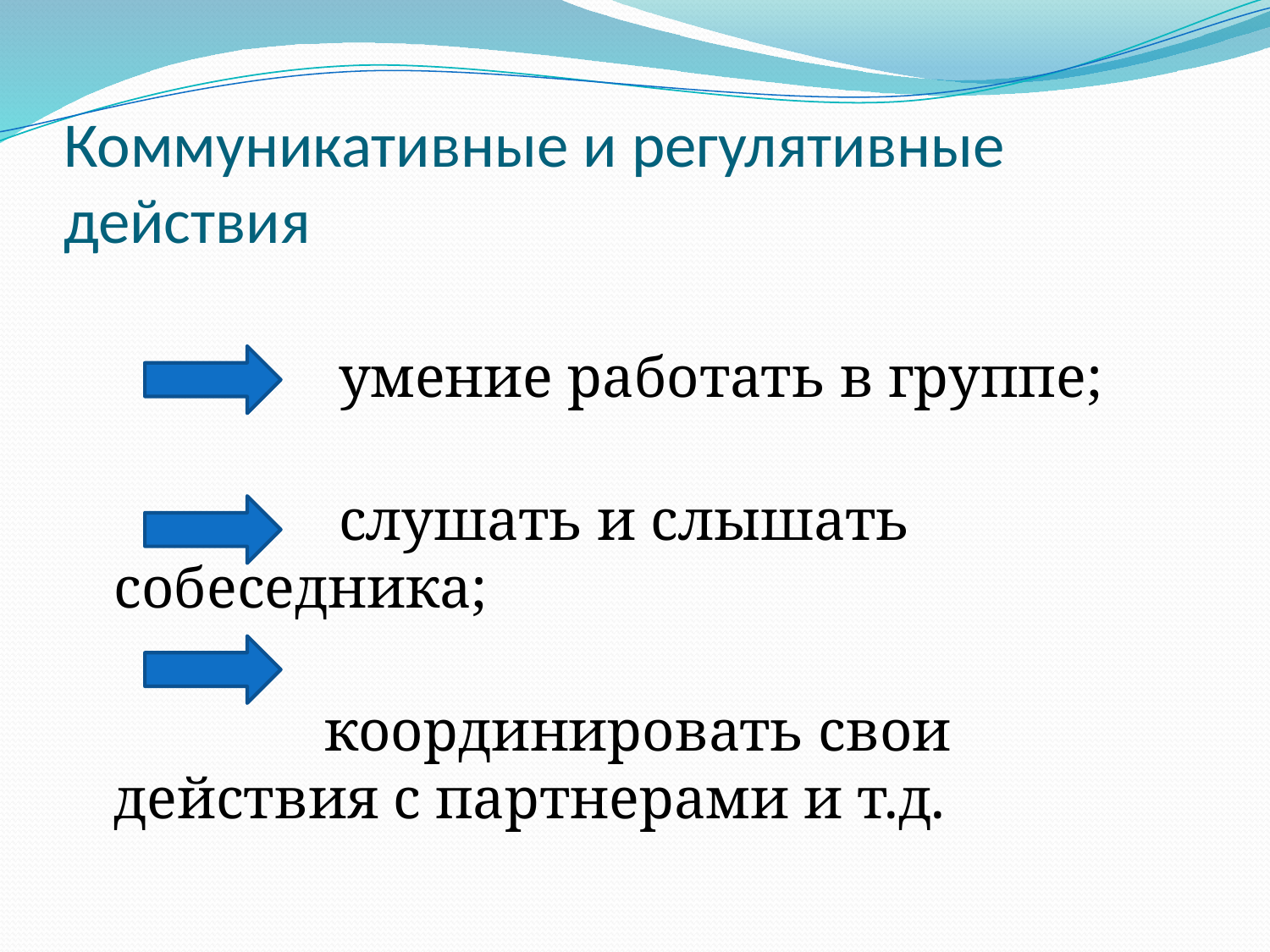

# Коммуникативные и регулятивные действия

                  умение работать в группе;

                  слушать и слышать собеседника;

                     координировать свои действия с партнерами и т.д.